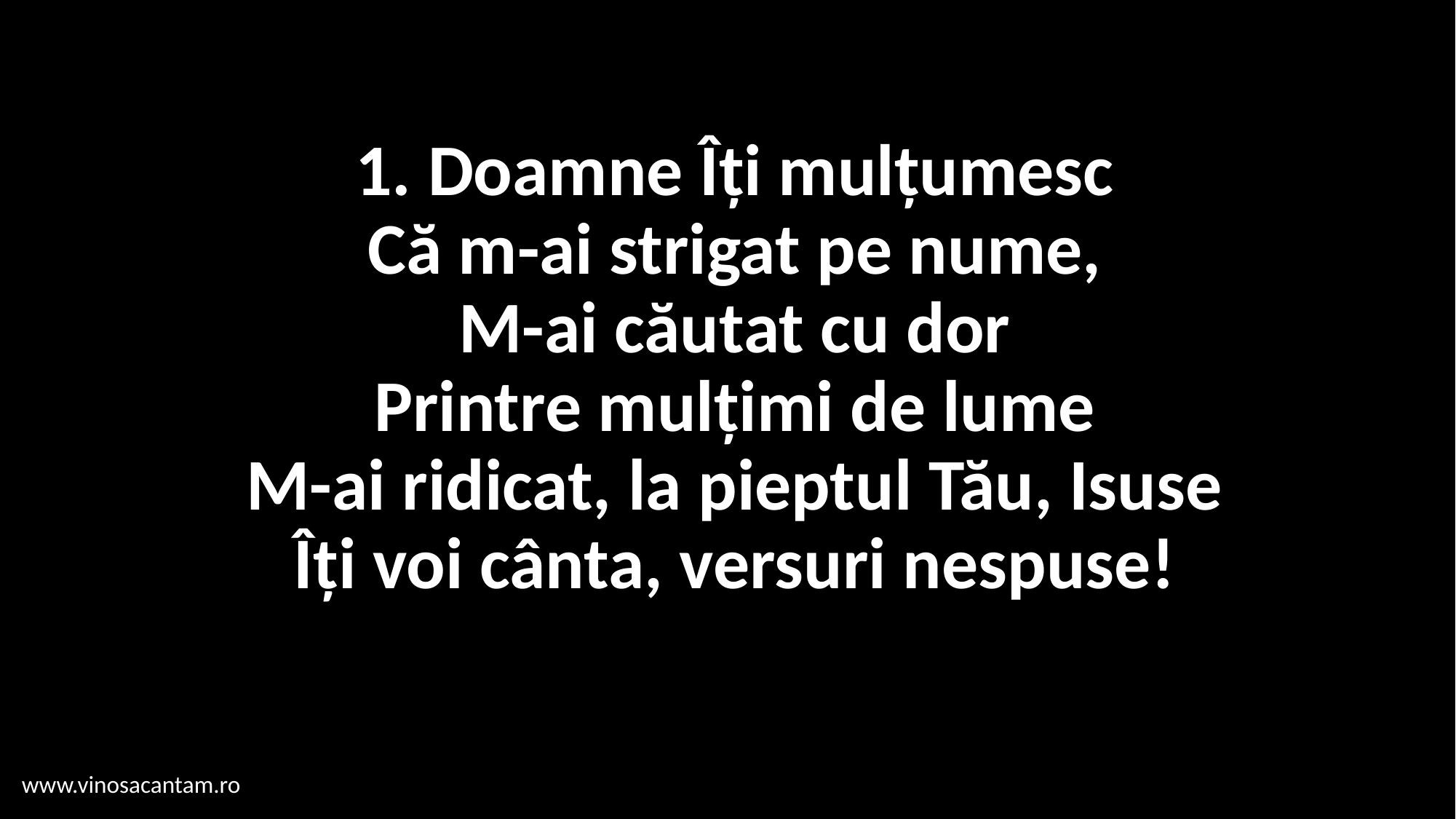

# 1. Doamne Îți mulțumesc Că m-ai strigat pe nume, M-ai căutat cu dor Printre mulțimi de lume M-ai ridicat, la pieptul Tău, Isuse Îți voi cânta, versuri nespuse!
www.vinosacantam.ro